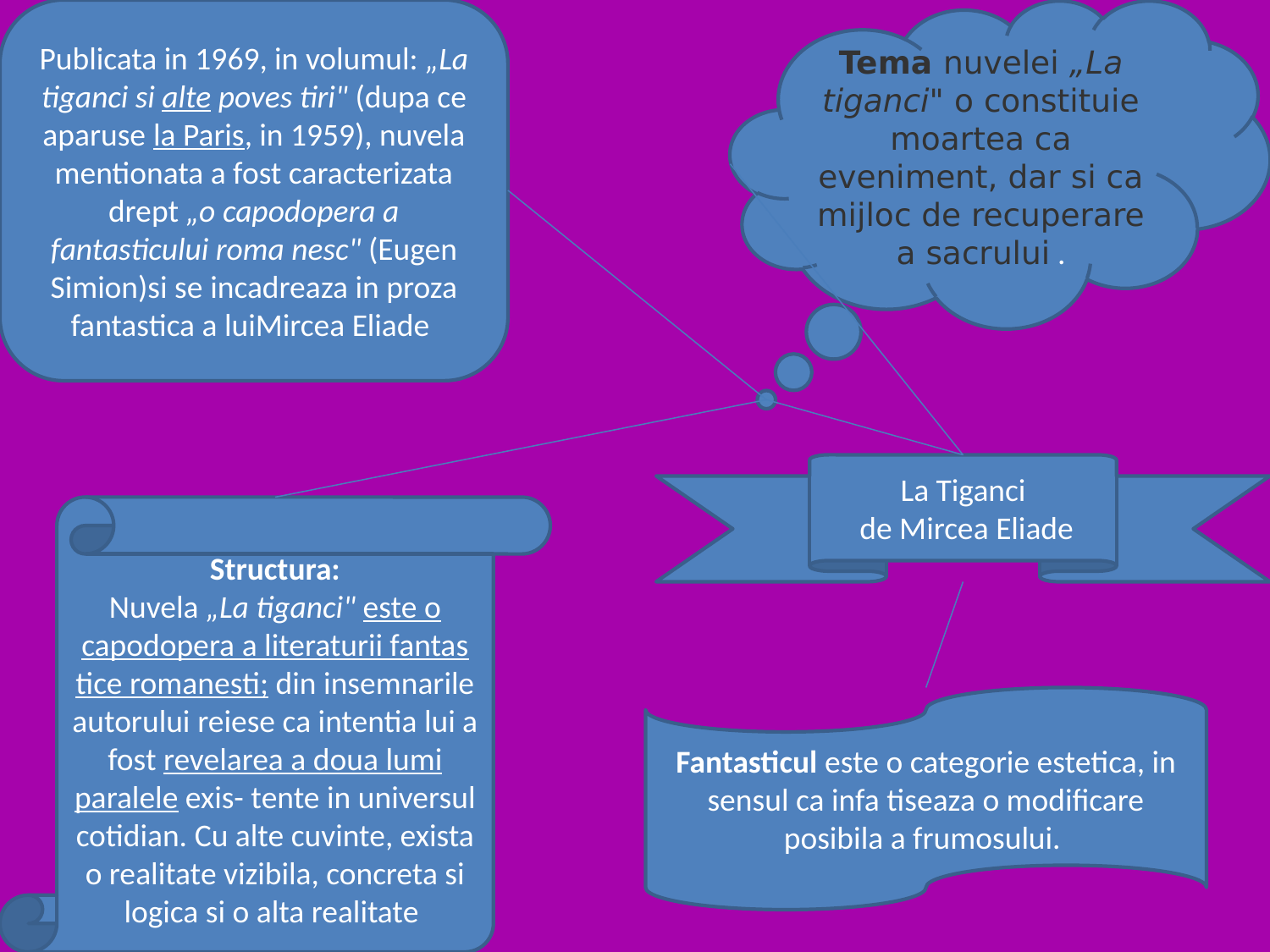

Publicata in 1969, in volumul: „La tiganci si alte poves tiri" (dupa ce aparuse la Paris, in 1959), nuvela mentionata a fost caracterizata drept „o capodopera a fantasticului roma nesc" (Eugen Simion)si se incadreaza in proza fantastica a luiMircea Eliade
Tema nuvelei „La tiganci" o constituie moartea ca eveniment, dar si ca mijloc de recuperare a sacrului .
La Tiganci
 de Mircea Eliade
Structura:
Nuvela „La tiganci" este o capodopera a literaturii fantas tice romanesti; din insemnarile autorului reiese ca intentia lui a fost revelarea a doua lumi paralele exis- tente in universul cotidian. Cu alte cuvinte, exista o realitate vizibila, concreta si logica si o alta realitate
Fantasticul este o categorie estetica, in sensul ca infa tiseaza o modificare posibila a frumosului.